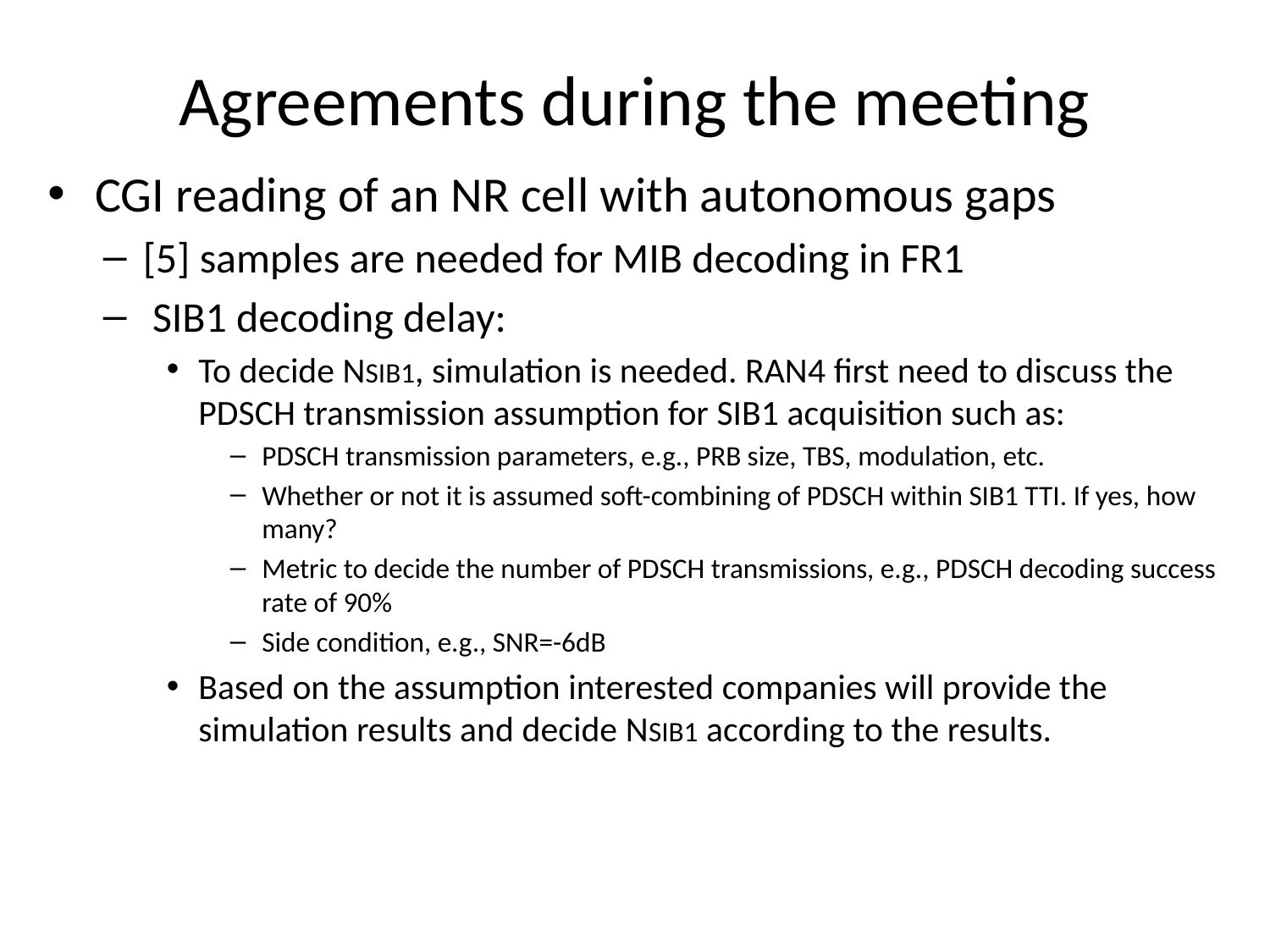

# Agreements during the meeting
CGI reading of an NR cell with autonomous gaps
[5] samples are needed for MIB decoding in FR1
 SIB1 decoding delay:
To decide NSIB1, simulation is needed. RAN4 first need to discuss the PDSCH transmission assumption for SIB1 acquisition such as:
PDSCH transmission parameters, e.g., PRB size, TBS, modulation, etc.
Whether or not it is assumed soft-combining of PDSCH within SIB1 TTI. If yes, how many?
Metric to decide the number of PDSCH transmissions, e.g., PDSCH decoding success rate of 90%
Side condition, e.g., SNR=-6dB
Based on the assumption interested companies will provide the simulation results and decide NSIB1 according to the results.

4